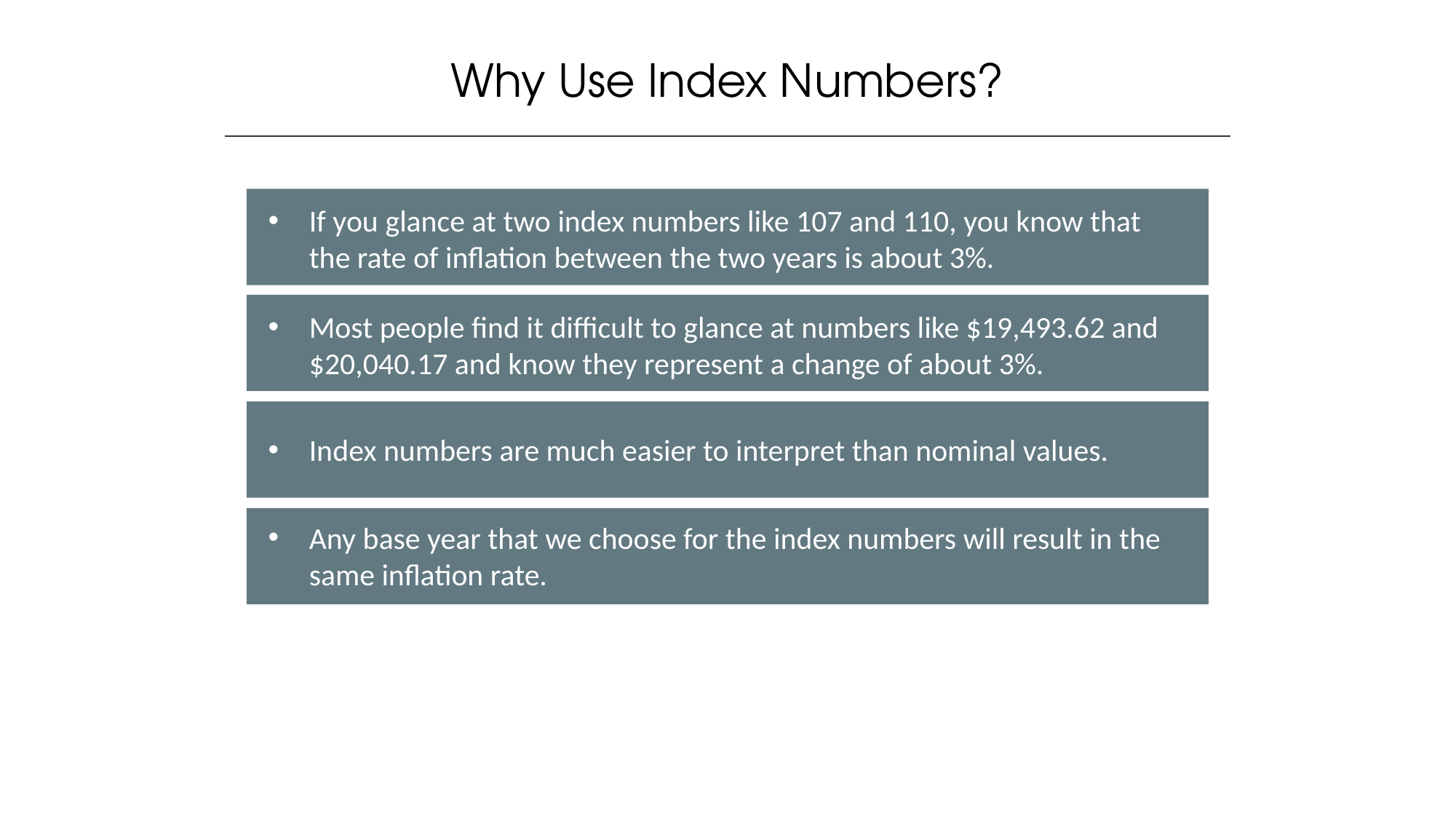

Why Use Index Numbers?

If you glance at two index numbers like 107 and 110, you know that the rate of inflation between the two years is about 3%.

Most people find it difficult to glance at numbers like $19,493.62 and $20,040.17 and know they represent a change of about 3%.

Index numbers are much easier to interpret than nominal values.

Any base year that we choose for the index numbers will result in the same inflation rate.